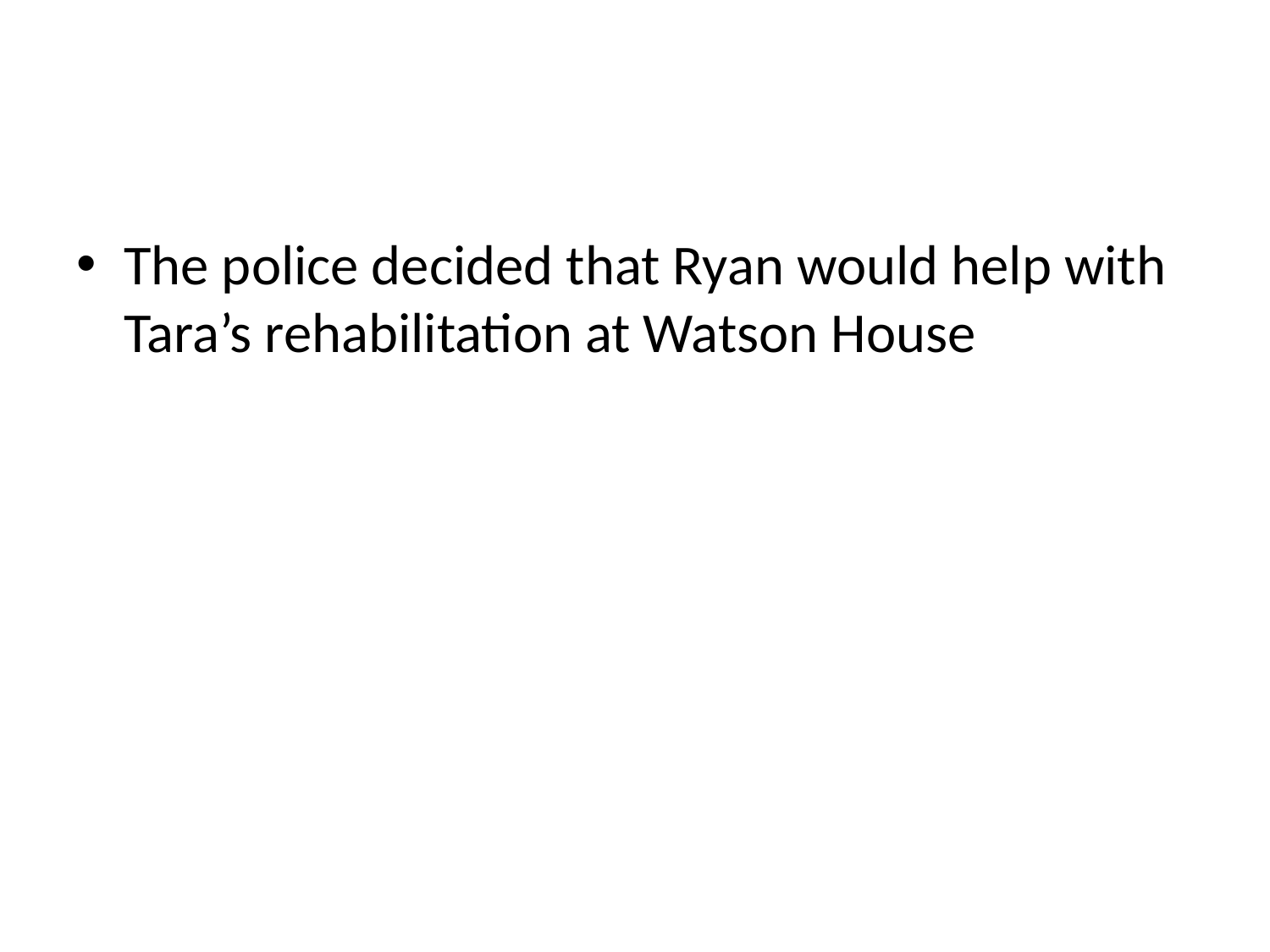

#
The police decided that Ryan would help with Tara’s rehabilitation at Watson House